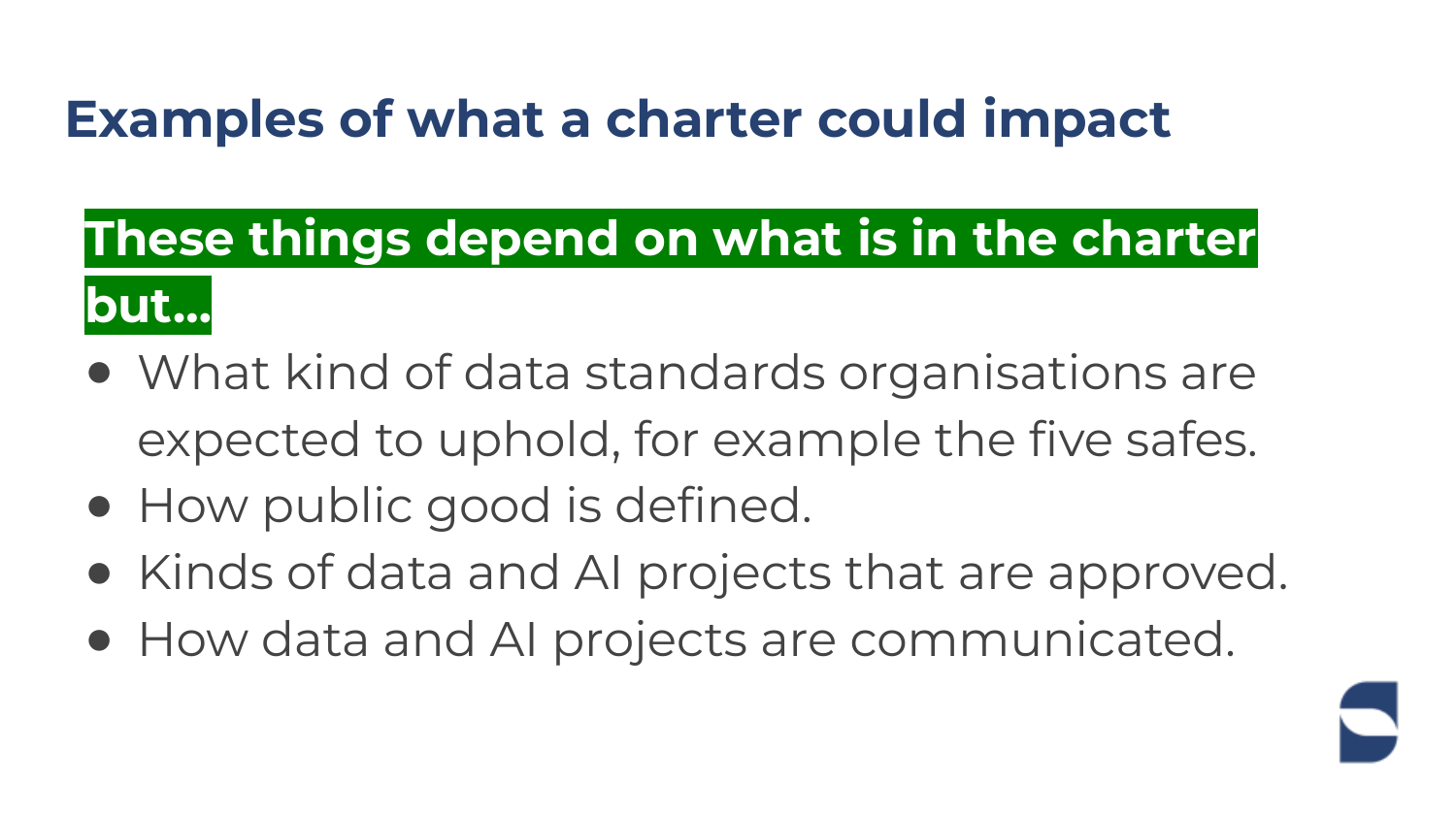

# Examples of what a charter could impact
These things depend on what is in the charter but…
What kind of data standards organisations are expected to uphold, for example the five safes.
How public good is defined.
Kinds of data and AI projects that are approved.
How data and AI projects are communicated.